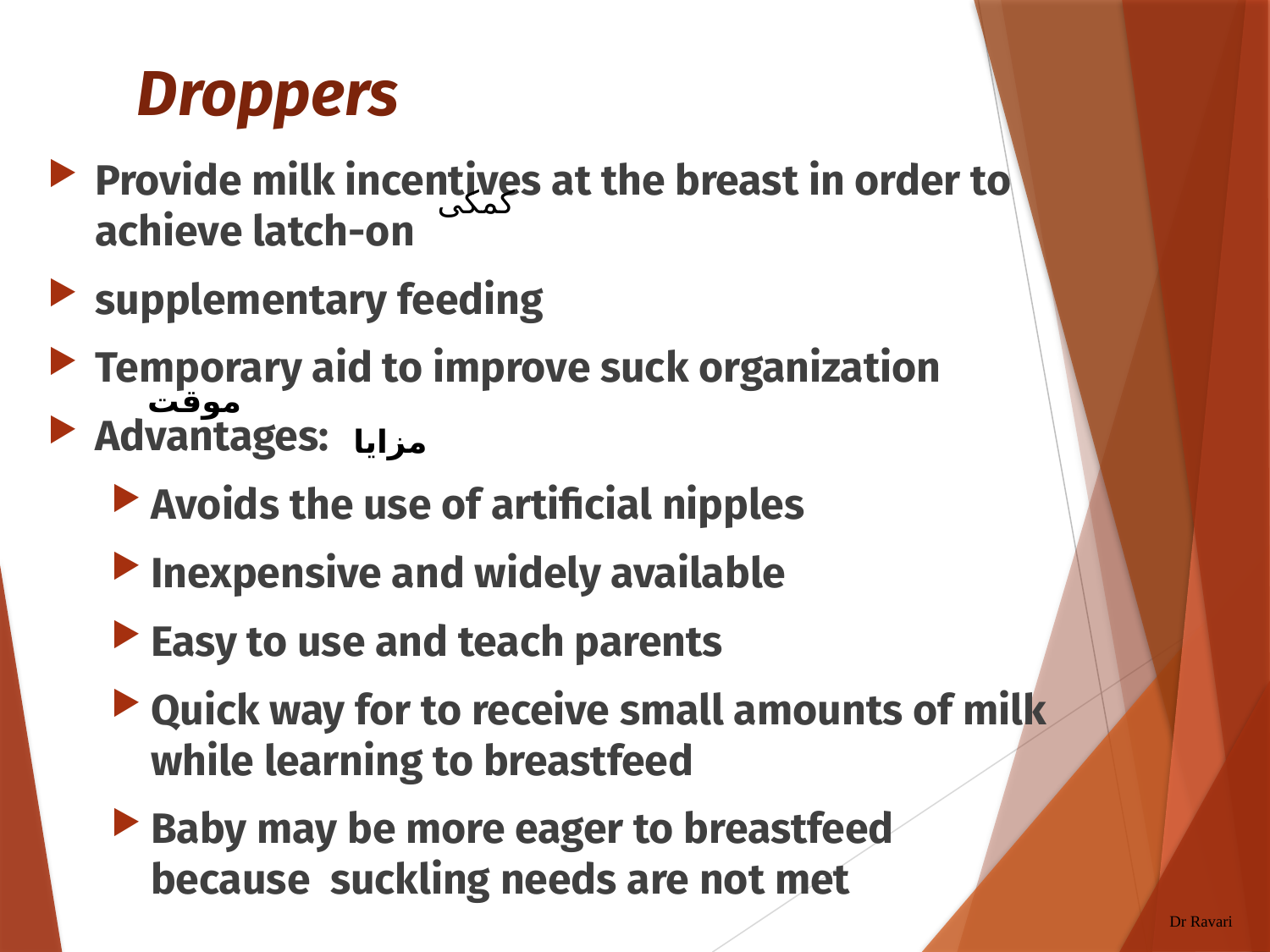

Droppers
Provide milk incentives at the breast in order to achieve latch-on
supplementary feeding
Temporary aid to improve suck organization
Advantages:
Avoids the use of artificial nipples
Inexpensive and widely available
Easy to use and teach parents
Quick way for to receive small amounts of milk while learning to breastfeed
Baby may be more eager to breastfeed because  suckling needs are not met

کمکی
موقت
مزایا
Dr Ravari